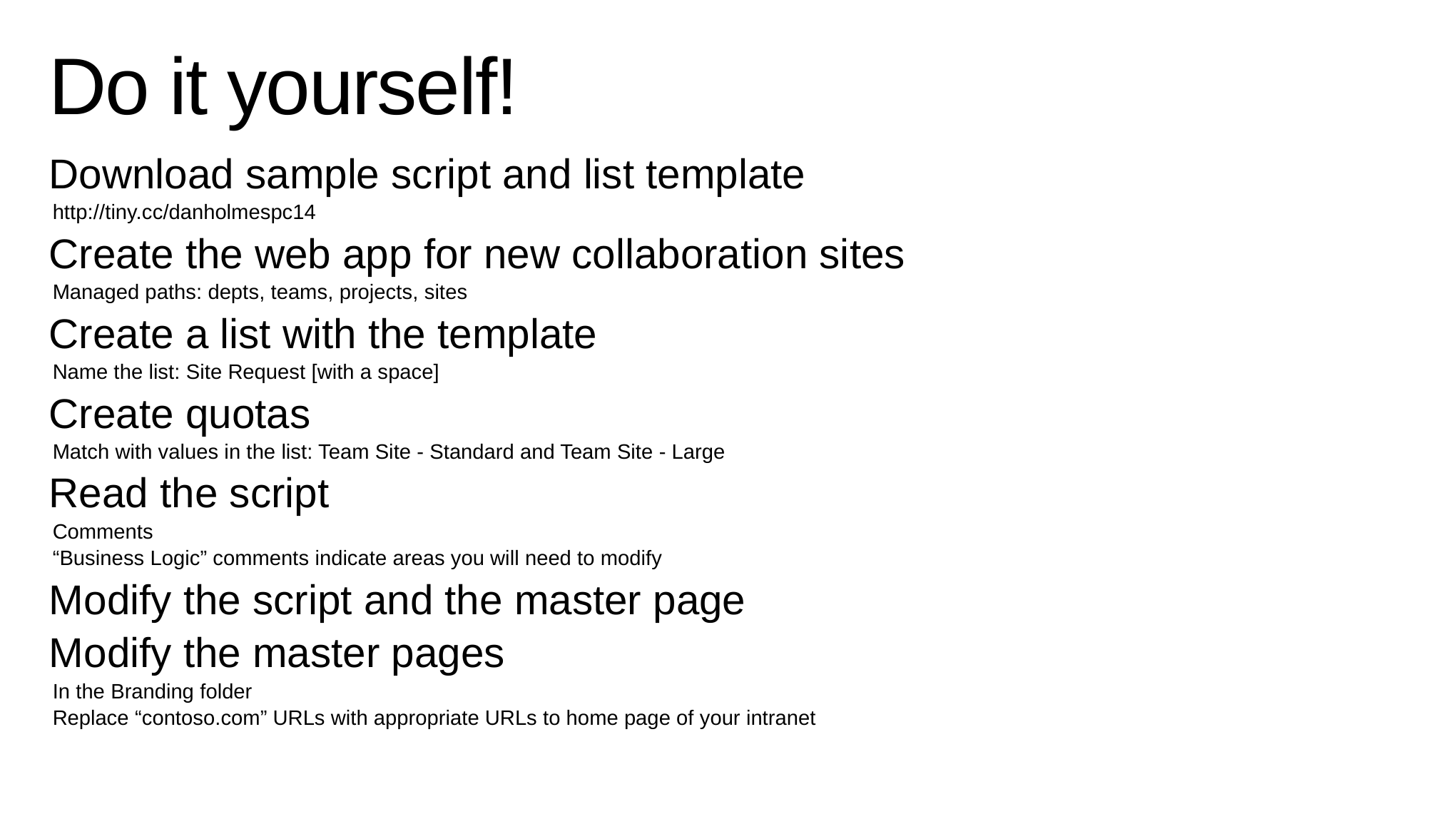

# Do it yourself!
Download sample script and list template
http://tiny.cc/danholmespc14
Create the web app for new collaboration sites
Managed paths: depts, teams, projects, sites
Create a list with the template
Name the list: Site Request [with a space]
Create quotas
Match with values in the list: Team Site - Standard and Team Site - Large
Read the script
Comments
“Business Logic” comments indicate areas you will need to modify
Modify the script and the master page
Modify the master pages
In the Branding folder
Replace “contoso.com” URLs with appropriate URLs to home page of your intranet